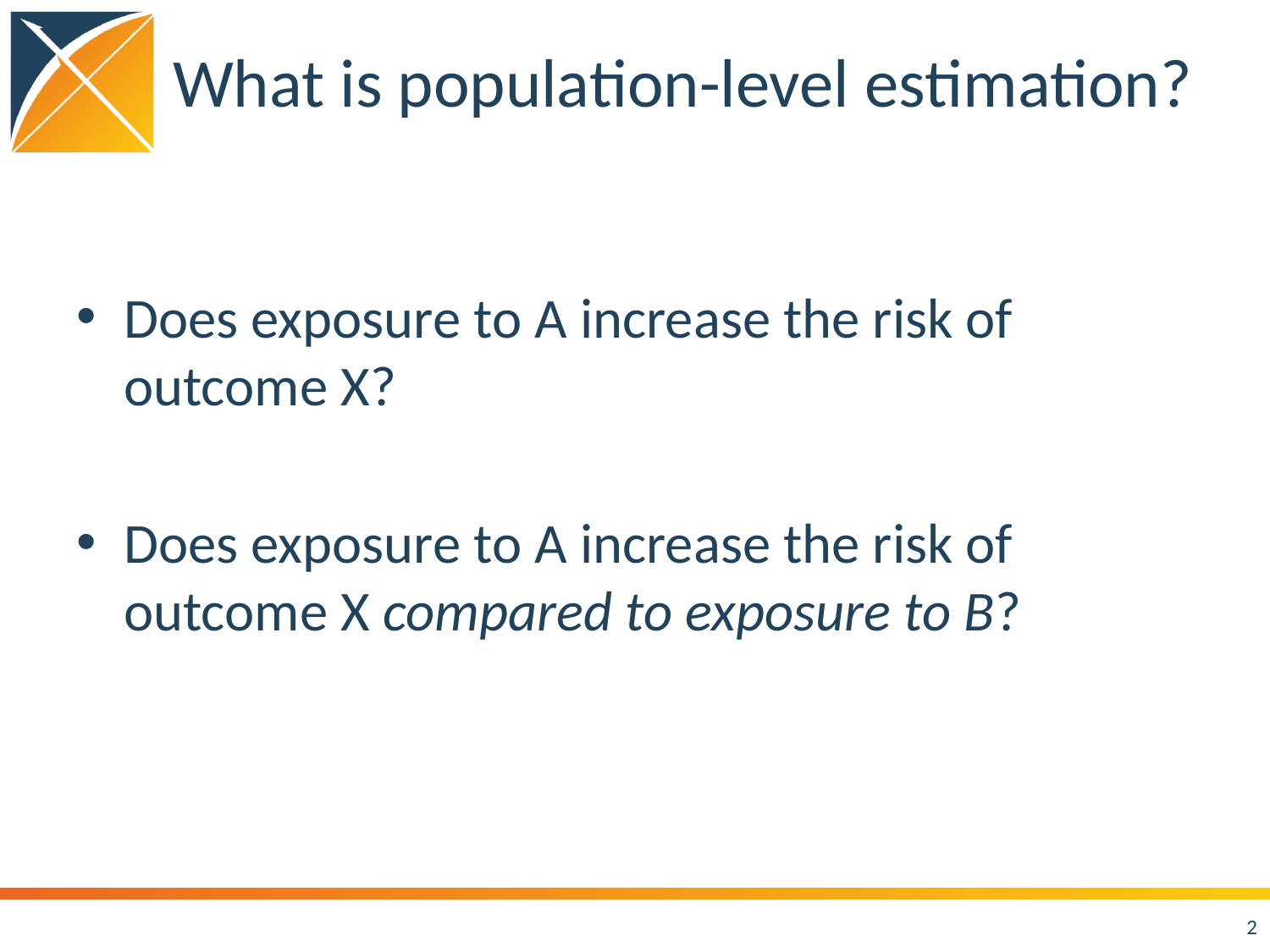

# What is population-level estimation?
Does exposure to A increase the risk of outcome X?

Does exposure to A increase the risk of outcome X compared to exposure to B?

2